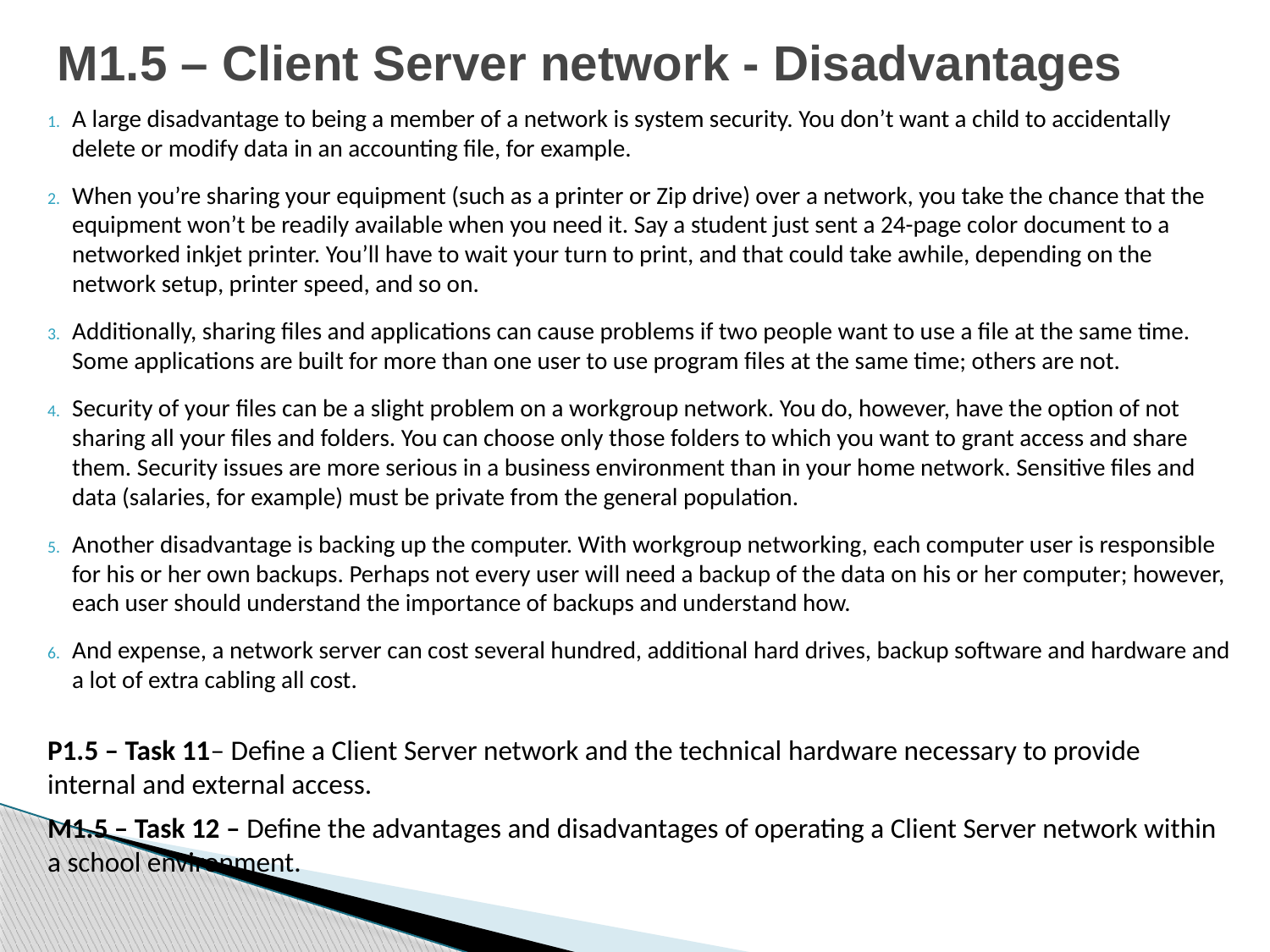

# M1.5 – Client Server network - Disadvantages
A large disadvantage to being a member of a network is system security. You don’t want a child to accidentally delete or modify data in an accounting file, for example.
When you’re sharing your equipment (such as a printer or Zip drive) over a network, you take the chance that the equipment won’t be readily available when you need it. Say a student just sent a 24-page color document to a networked inkjet printer. You’ll have to wait your turn to print, and that could take awhile, depending on the network setup, printer speed, and so on.
Additionally, sharing files and applications can cause problems if two people want to use a file at the same time. Some applications are built for more than one user to use program files at the same time; others are not.
Security of your files can be a slight problem on a workgroup network. You do, however, have the option of not sharing all your files and folders. You can choose only those folders to which you want to grant access and share them. Security issues are more serious in a business environment than in your home network. Sensitive files and data (salaries, for example) must be private from the general population.
Another disadvantage is backing up the computer. With workgroup networking, each computer user is responsible for his or her own backups. Perhaps not every user will need a backup of the data on his or her computer; however, each user should understand the importance of backups and understand how.
And expense, a network server can cost several hundred, additional hard drives, backup software and hardware and a lot of extra cabling all cost.

P1.5 – Task 11– Define a Client Server network and the technical hardware necessary to provide internal and external access.
M1.5 – Task 12 – Define the advantages and disadvantages of operating a Client Server network within a school environment.